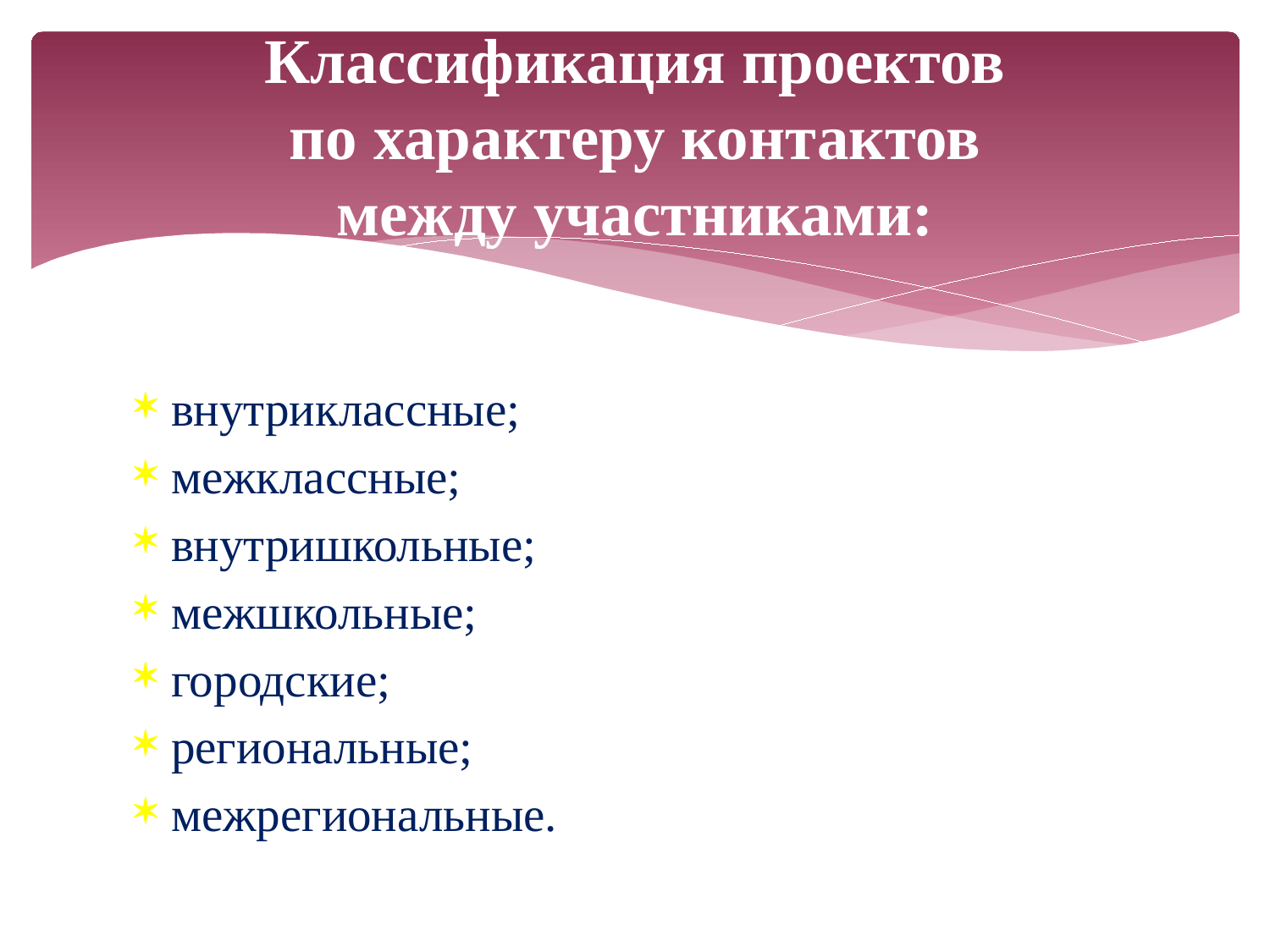

# Классификация проектов по характеру контактов между участниками:
внутриклассные;
межклассные;
внутришкольные;
межшкольные;
городские;
региональные;
межрегиональные.